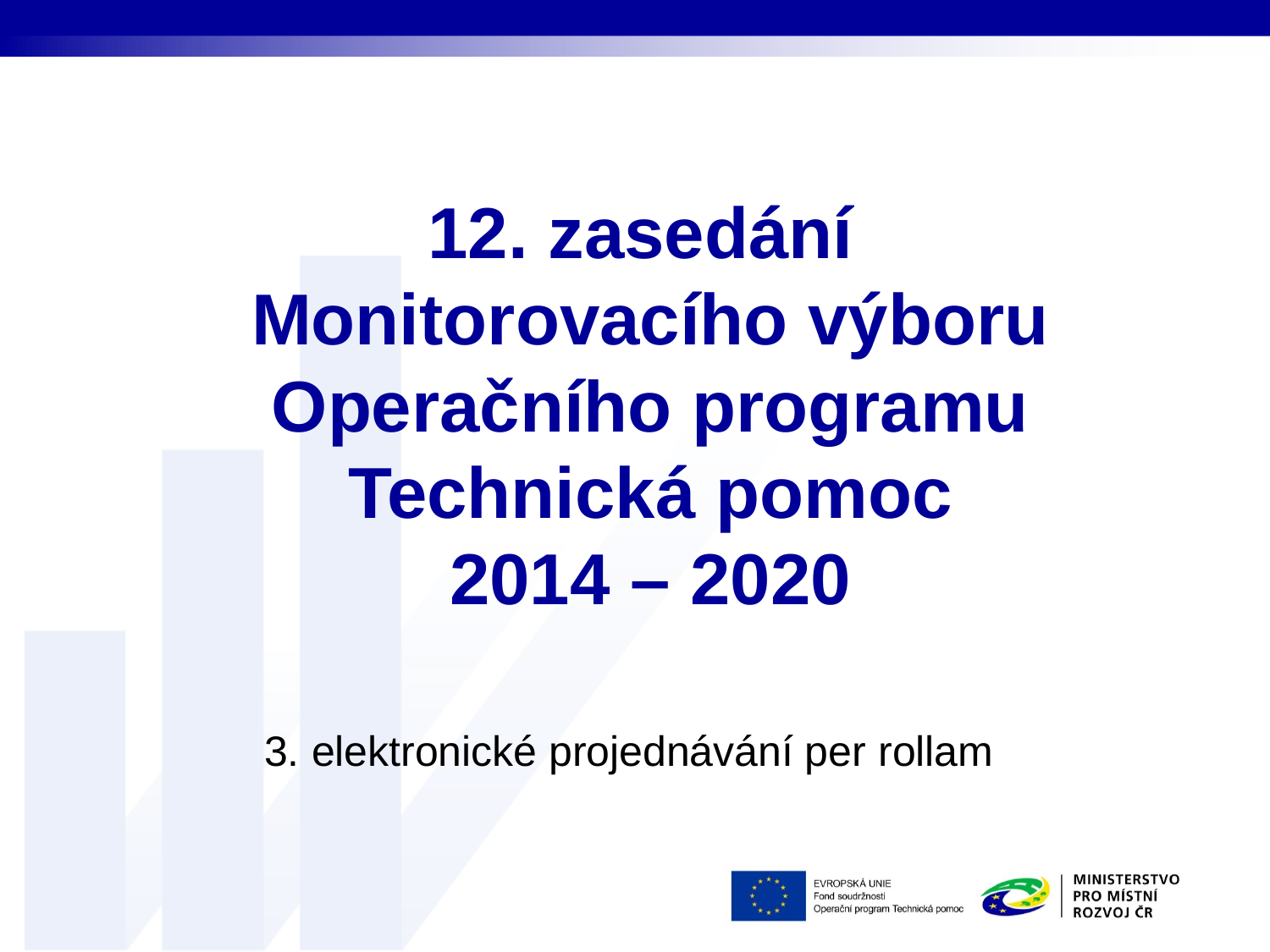

# 12. zasedání Monitorovacího výboru Operačního programu Technická pomoc 2014 – 2020
3. elektronické projednávání per rollam